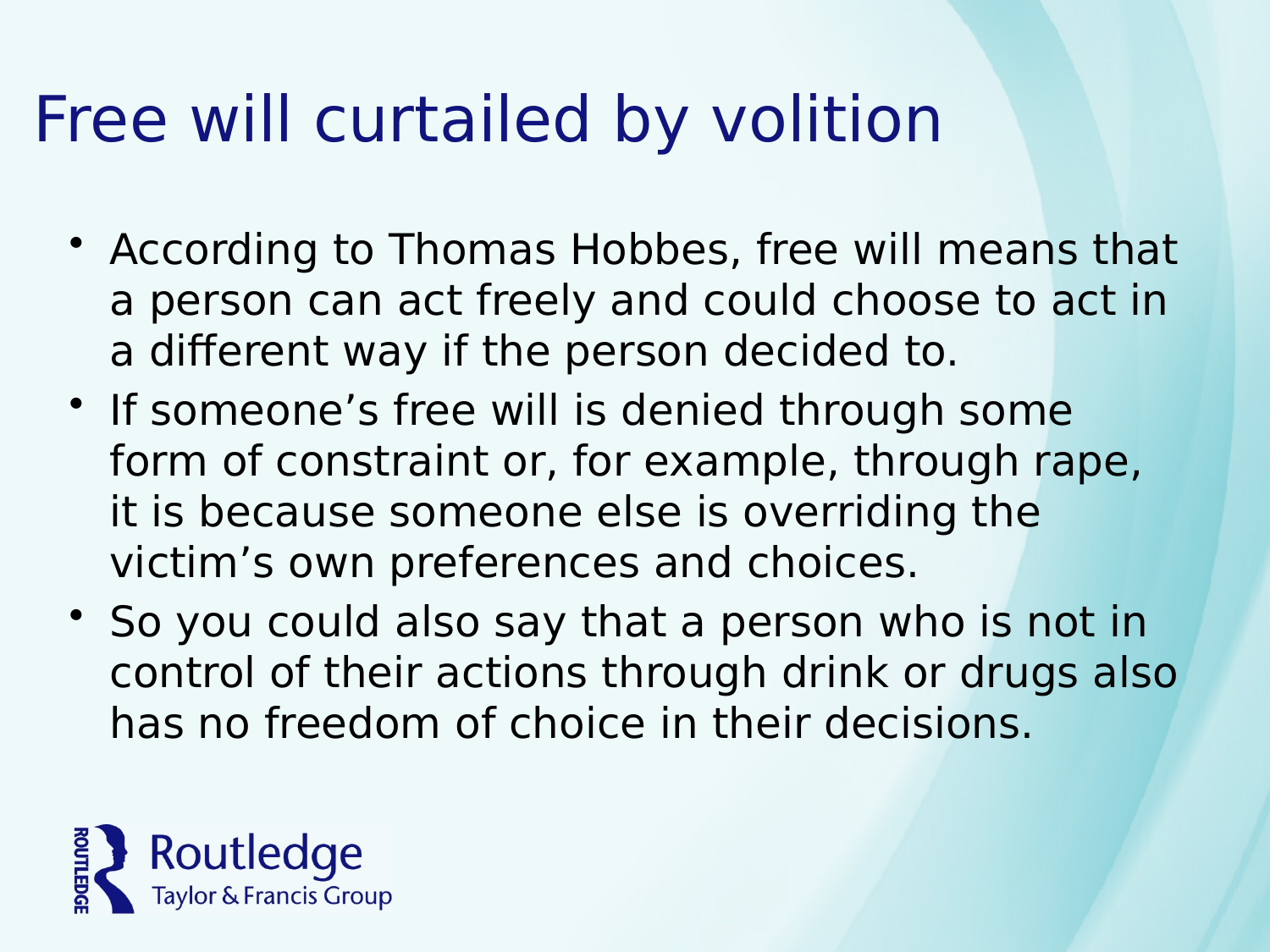

# Free will curtailed by volition
According to Thomas Hobbes, free will means that a person can act freely and could choose to act in a different way if the person decided to.
If someone’s free will is denied through some form of constraint or, for example, through rape, it is because someone else is overriding the victim’s own preferences and choices.
So you could also say that a person who is not in control of their actions through drink or drugs also has no freedom of choice in their decisions.